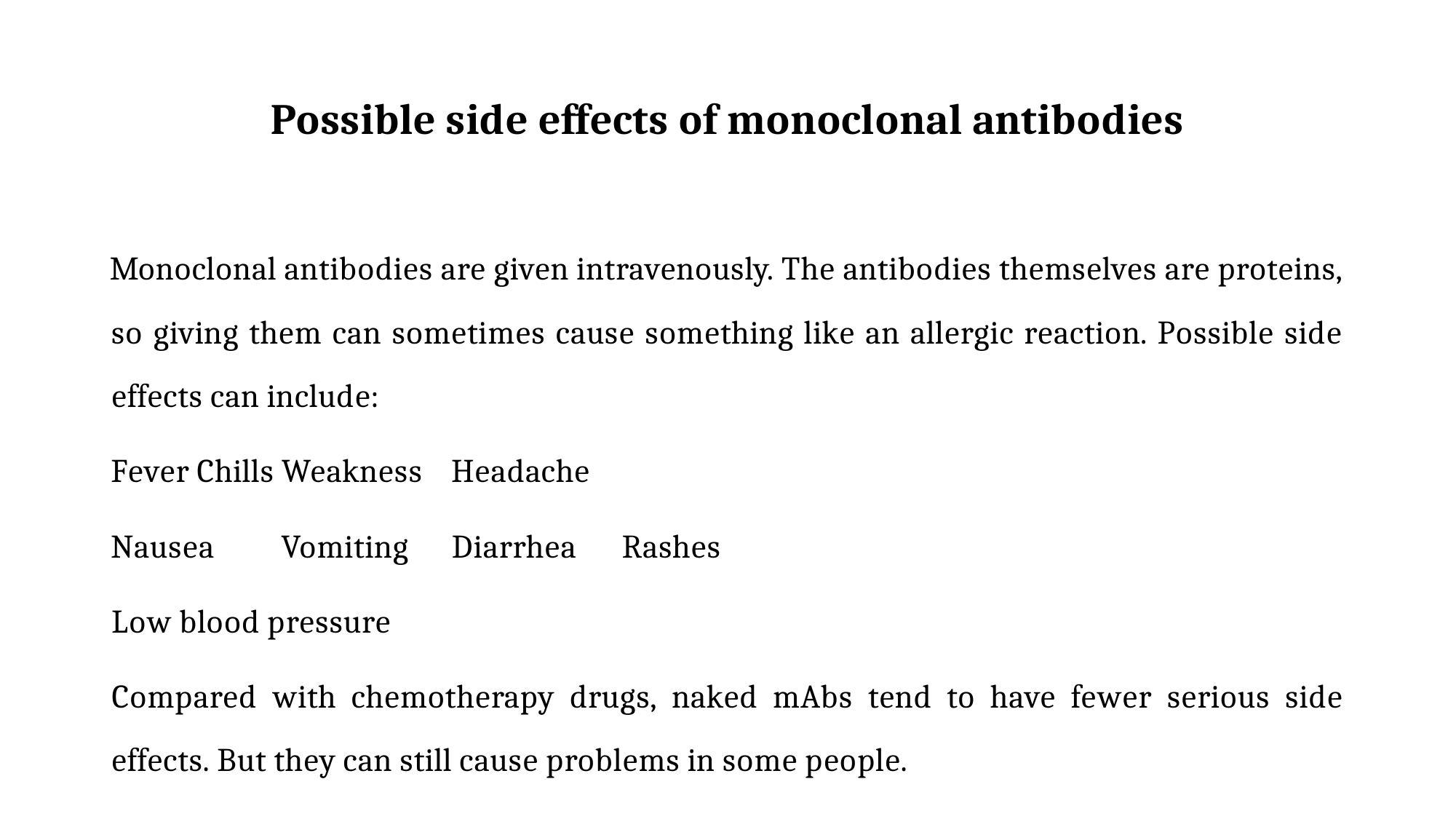

# Possible side effects of monoclonal antibodies
Monoclonal antibodies are given intravenously. The antibodies themselves are proteins, so giving them can sometimes cause something like an allergic reaction. Possible side effects can include:
Fever			Chills			Weakness		Headache
Nausea		Vomiting		Diarrhea		Rashes
Low blood pressure
Compared with chemotherapy drugs, naked mAbs tend to have fewer serious side effects. But they can still cause problems in some people.